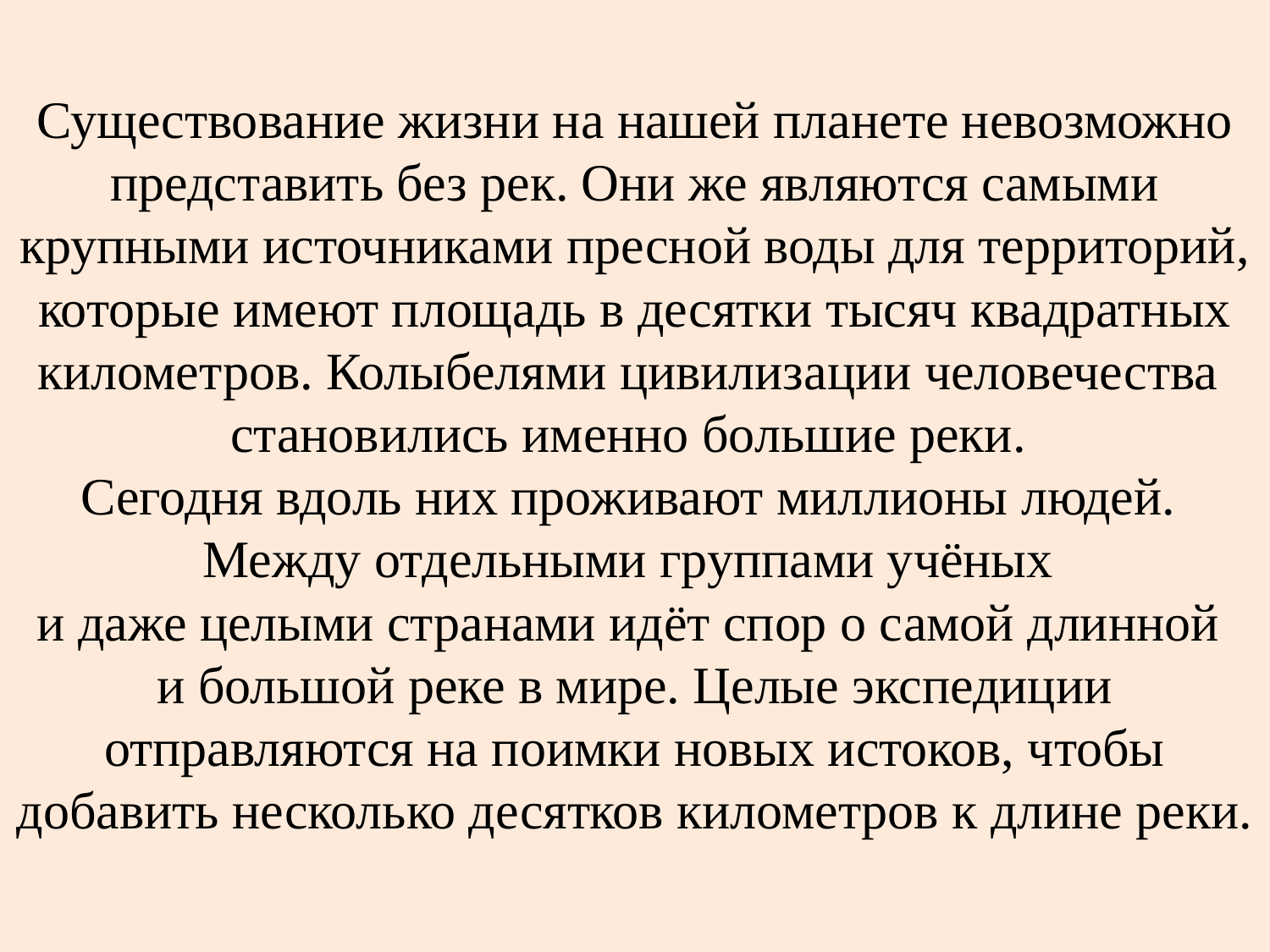

# Существование жизни на нашей планете невозможно представить без рек. Они же являются самыми крупными источниками пресной воды для территорий, которые имеют площадь в десятки тысяч квадратных километров. Колыбелями цивилизации человечества становились именно большие реки. Сегодня вдоль них проживают миллионы людей. Между отдельными группами учёных и даже целыми странами идёт спор о самой длинной и большой реке в мире. Целые экспедиции отправляются на поимки новых истоков, чтобы добавить несколько десятков километров к длине реки.